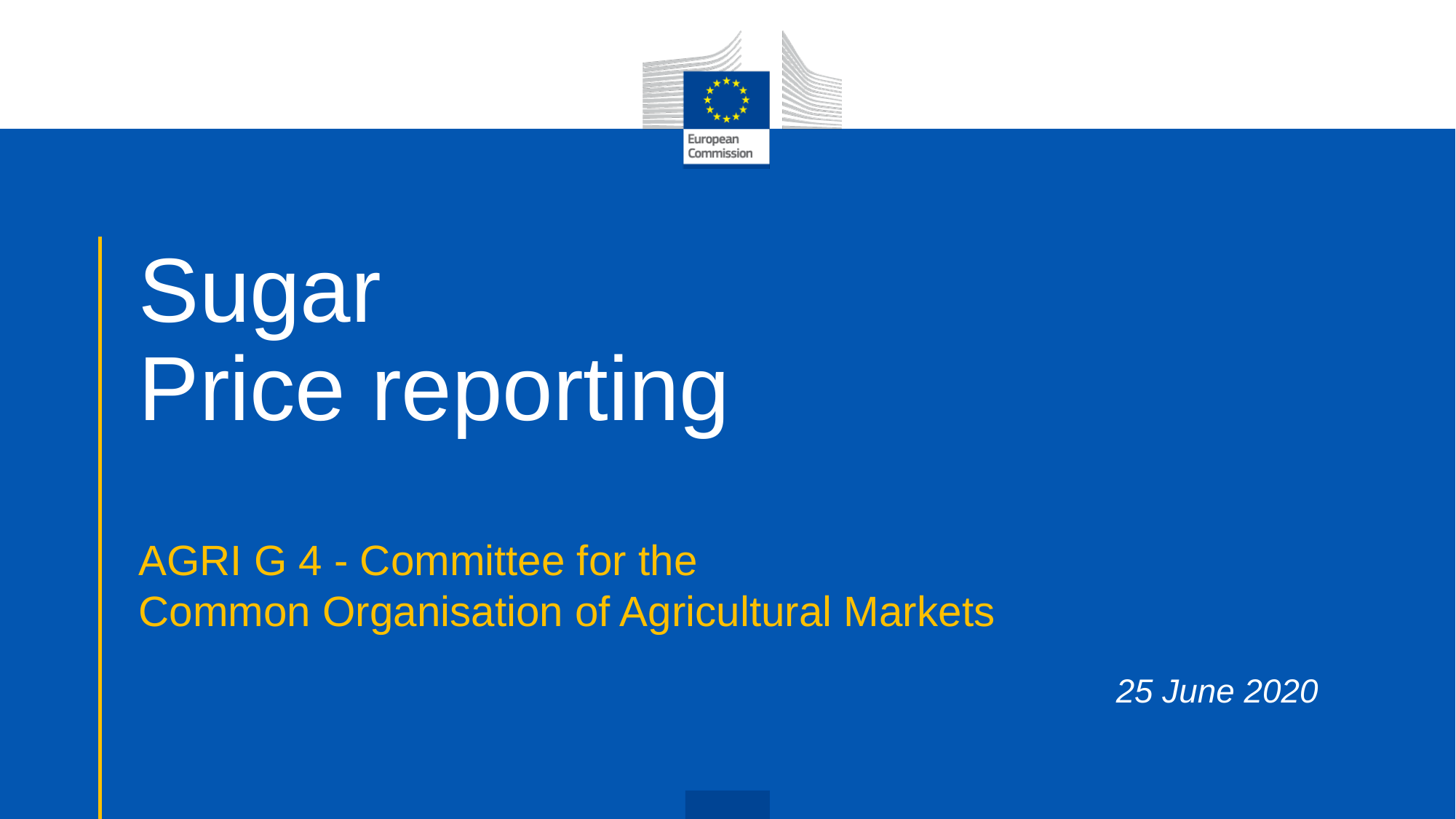

# Sugar Price reporting
AGRI G 4 - Committee for the
Common Organisation of Agricultural Markets

25 June 2020